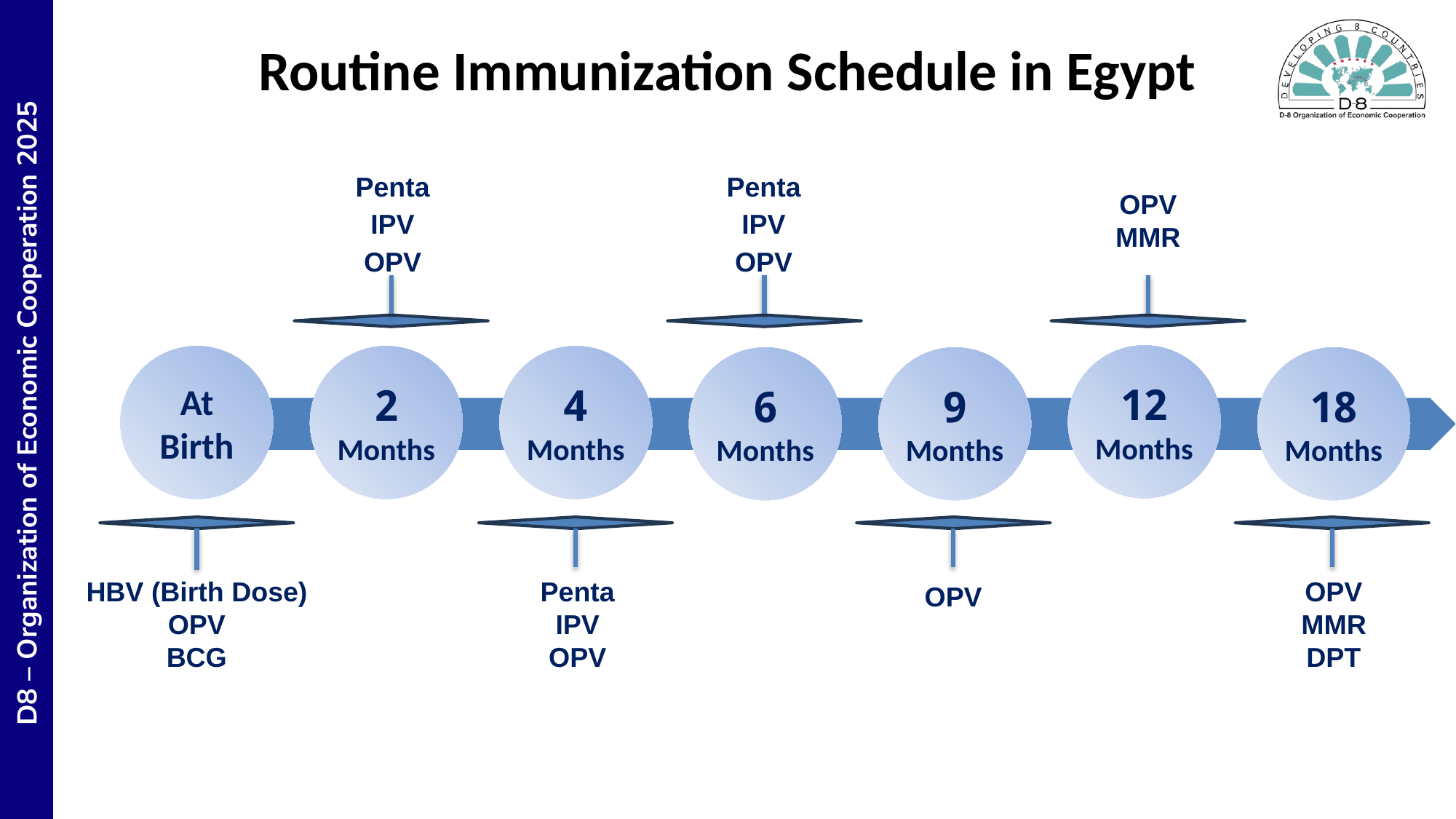

# Routine Immunization Schedule in Egypt
Penta
IPV
OPV
Penta
IPV
OPV
OPV
MMR

12 Months
At Birth
2 Months
4 Months
6 Months
9 Months
18 Months

HBV (Birth Dose)
OPV
BCG
Penta
IPV
OPV
OPV
OPV
MMR
DPT